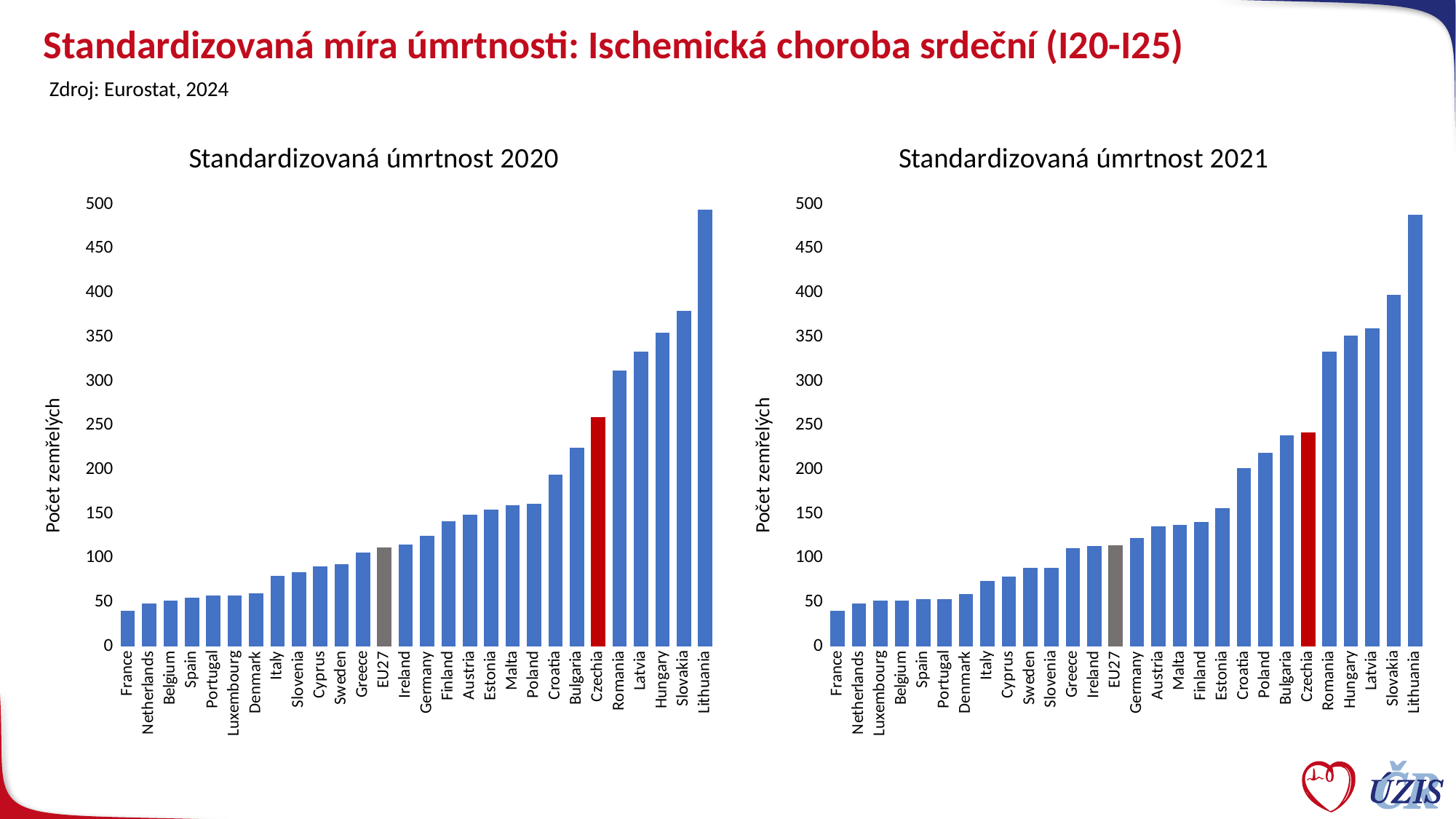

# Standardizovaná míra úmrtnosti: Ischemická choroba srdeční (I20-I25)
Zdroj: Eurostat, 2024

### Chart: Standardizovaná úmrtnost 2020

| Category | Řada 1 |
|---|---|
| France | 40.45 |
| Netherlands | 48.91 |
| Belgium | 51.98 |
| Spain | 55.42 |
| Portugal | 57.57 |
| Luxembourg | 57.74 |
| Denmark | 59.99 |
| Italy | 80.27 |
| Slovenia | 83.79 |
| Cyprus | 90.41 |
| Sweden | 92.66 |
| Greece | 106.06 |
| EU27 | 112.12 |
| Ireland | 115.29 |
| Germany | 124.97 |
| Finland | 141.62 |
| Austria | 148.9 |
| Estonia | 154.91 |
| Malta | 159.44 |
| Poland | 161.47 |
| Croatia | 194.0 |
| Bulgaria | 224.71 |
| Czechia | 259.57 |
| Romania | 311.92 |
| Latvia | 333.9 |
| Hungary | 354.95 |
| Slovakia | 379.52 |
| Lithuania | 494.35 |

### Chart: Standardizovaná úmrtnost 2021

| Category | Řada 1 |
|---|---|
| France | 40.33 |
| Netherlands | 48.19 |
| Luxembourg | 51.63 |
| Belgium | 51.73 |
| Spain | 53.11 |
| Portugal | 53.56 |
| Denmark | 59.45 |
| Italy | 74.02 |
| Cyprus | 79.15 |
| Sweden | 88.64 |
| Slovenia | 88.73 |
| Greece | 111.42 |
| Ireland | 113.38 |
| EU27 | 114.12 |
| Germany | 122.96 |
| Austria | 136.25 |
| Malta | 137.31 |
| Finland | 140.6 |
| Estonia | 156.21 |
| Croatia | 202.03 |
| Poland | 218.75 |
| Bulgaria | 238.95 |
| Czechia | 242.23 |
| Romania | 333.78 |
| Hungary | 351.79 |
| Latvia | 359.61 |
| Slovakia | 397.68 |
| Lithuania | 488.2 |